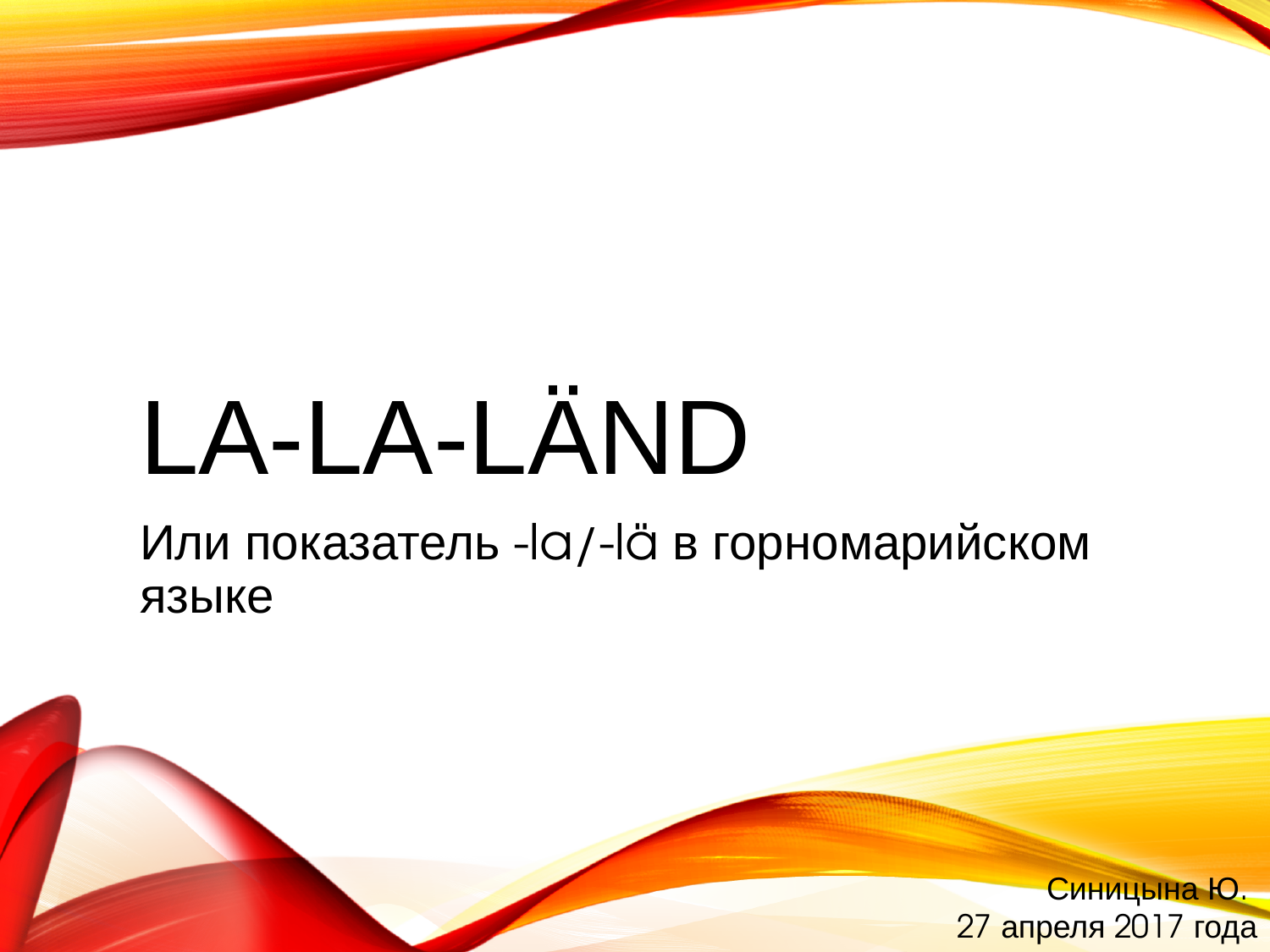

# La-LA-länd
Или показатель -la/-lä в горномарийском языке

Синицына Ю.
27 апреля 2017 года